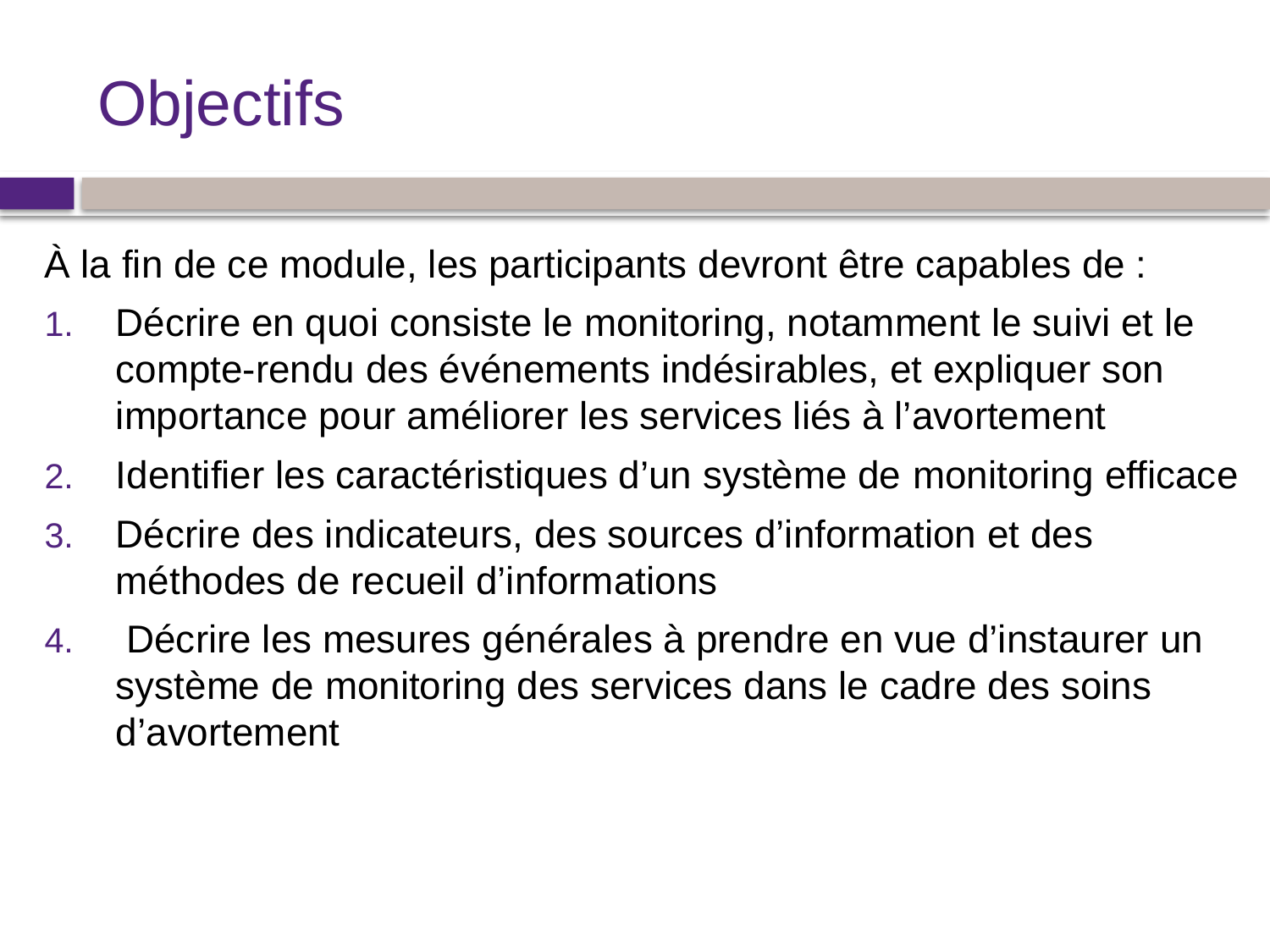

# Objectifs
À la fin de ce module, les participants devront être capables de :
Décrire en quoi consiste le monitoring, notamment le suivi et le compte-rendu des événements indésirables, et expliquer son importance pour améliorer les services liés à l’avortement
Identifier les caractéristiques d’un système de monitoring efficace
Décrire des indicateurs, des sources d’information et des méthodes de recueil d’informations
 Décrire les mesures générales à prendre en vue d’instaurer un système de monitoring des services dans le cadre des soins d’avortement